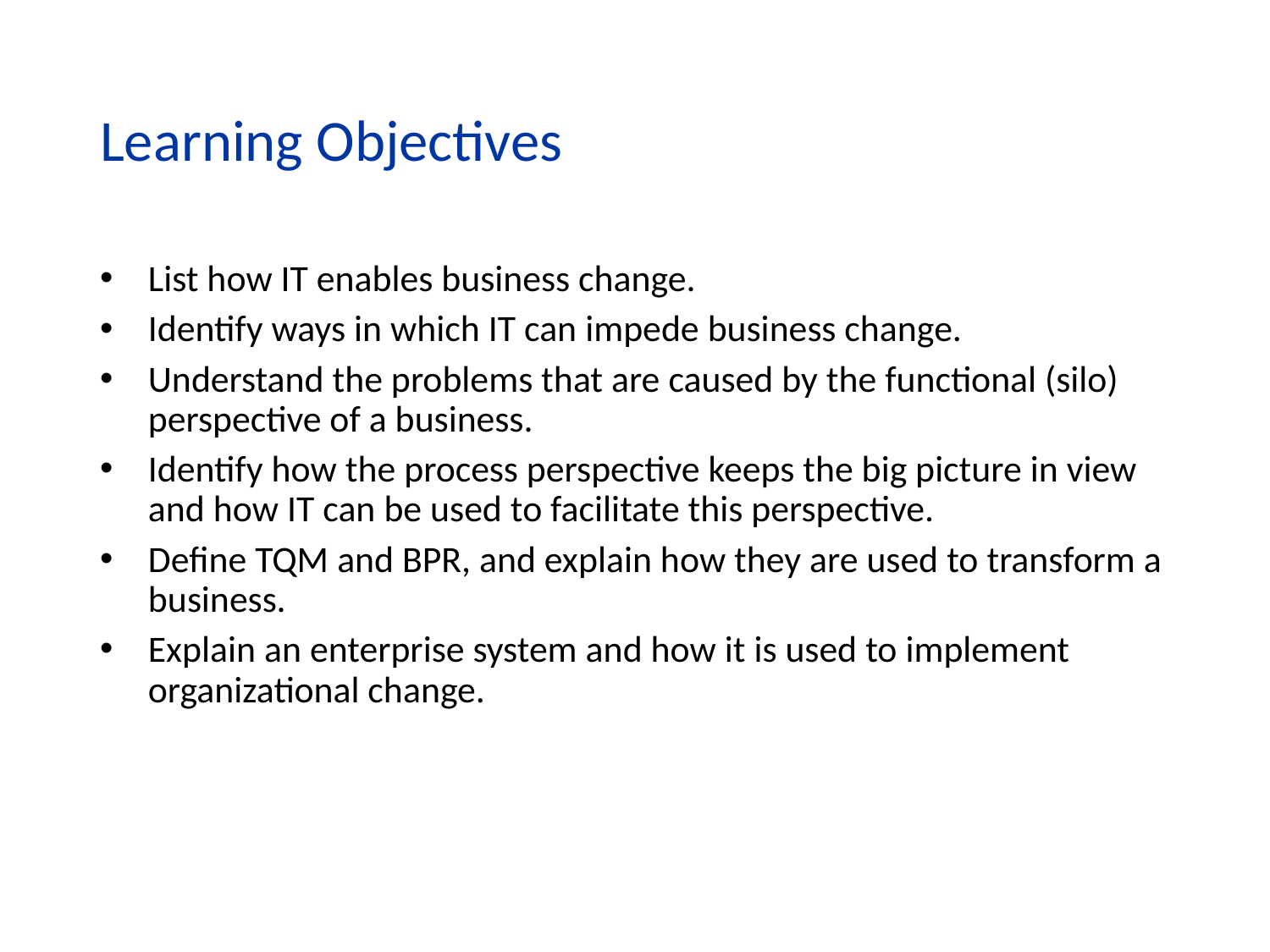

# Learning Objectives
List how IT enables business change.
Identify ways in which IT can impede business change.
Understand the problems that are caused by the functional (silo) perspective of a business.
Identify how the process perspective keeps the big picture in view and how IT can be used to facilitate this perspective.
Define TQM and BPR, and explain how they are used to transform a business.
Explain an enterprise system and how it is used to implement organizational change.